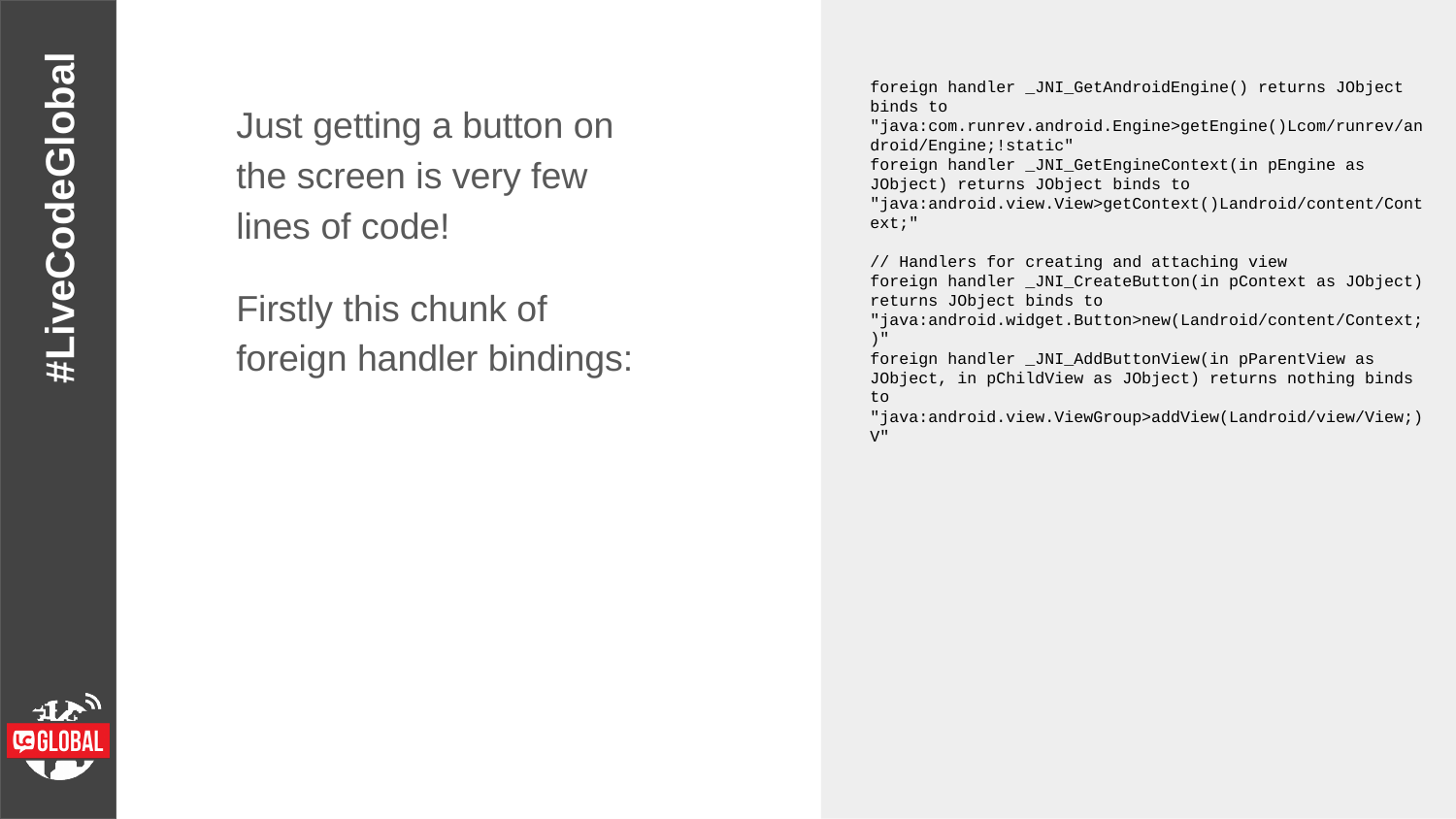

foreign handler _JNI_GetAndroidEngine() returns JObject binds to "java:com.runrev.android.Engine>getEngine()Lcom/runrev/android/Engine;!static"
foreign handler _JNI_GetEngineContext(in pEngine as JObject) returns JObject binds to "java:android.view.View>getContext()Landroid/content/Context;"

// Handlers for creating and attaching view
foreign handler _JNI_CreateButton(in pContext as JObject) returns JObject binds to "java:android.widget.Button>new(Landroid/content/Context;)"
foreign handler _JNI_AddButtonView(in pParentView as JObject, in pChildView as JObject) returns nothing binds to "java:android.view.ViewGroup>addView(Landroid/view/View;)V"

Just getting a button on the screen is very few lines of code!
Firstly this chunk of foreign handler bindings: